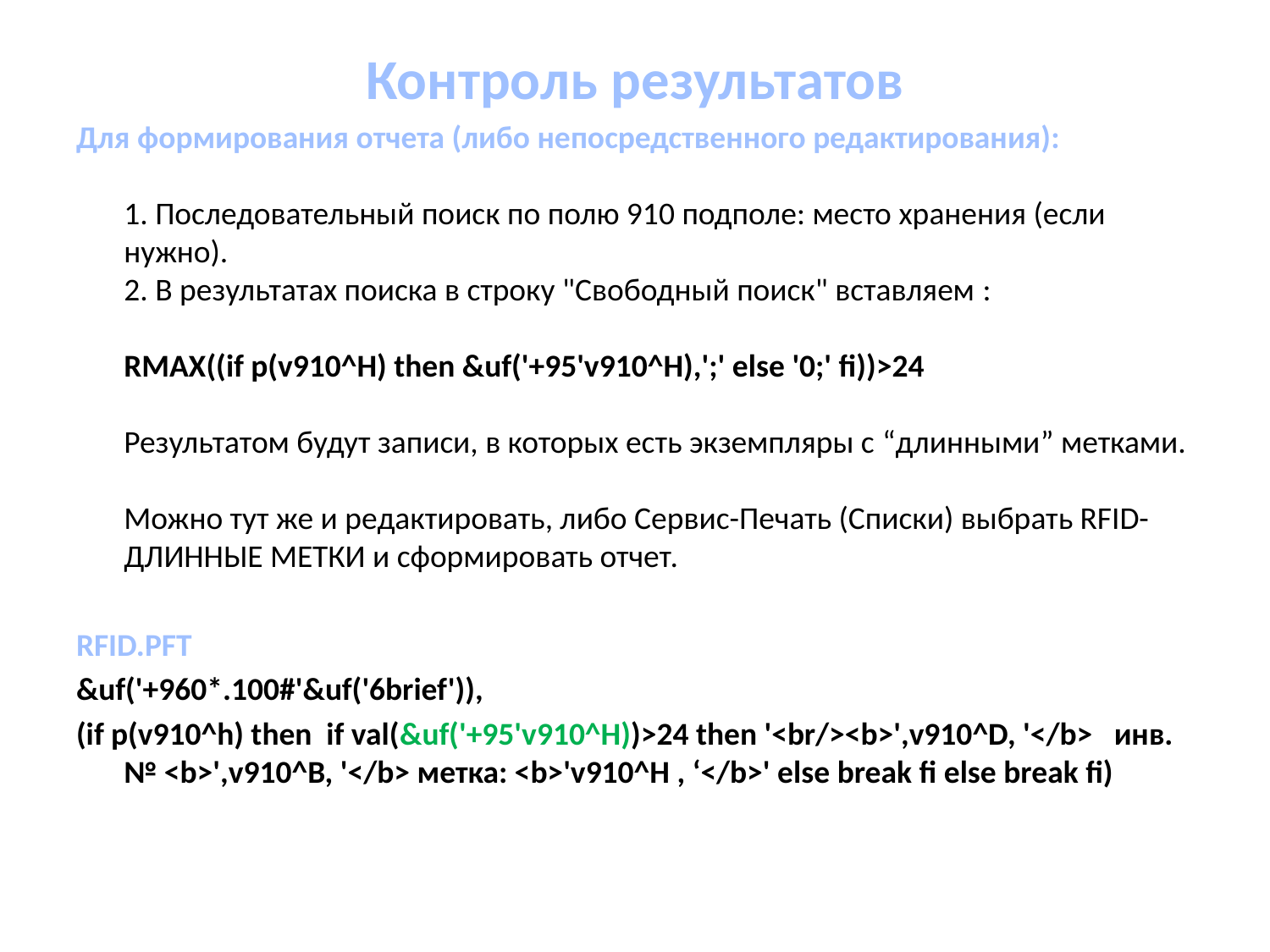

Контроль результатов
Для формирования отчета (либо непосредственного редактирования):
1. Последовательный поиск по полю 910 подполе: место хранения (если нужно).
2. В результатах поиска в строку "Свободный поиск" вставляем :
RMAX((if p(v910^H) then &uf('+95'v910^H),';' else '0;' fi))>24
Результатом будут записи, в которых есть экземпляры с “длинными” метками.
Можно тут же и редактировать, либо Сервис-Печать (Списки) выбрать RFID-ДЛИННЫЕ МЕТКИ и сформировать отчет.

RFID.PFT
&uf('+960*.100#'&uf('6brief')),
(if p(v910^h) then  if val(&uf('+95'v910^H))>24 then '<br/><b>',v910^D, '</b>   инв. № <b>',v910^B, '</b> метка: <b>'v910^H , ‘</b>' else break fi else break fi)